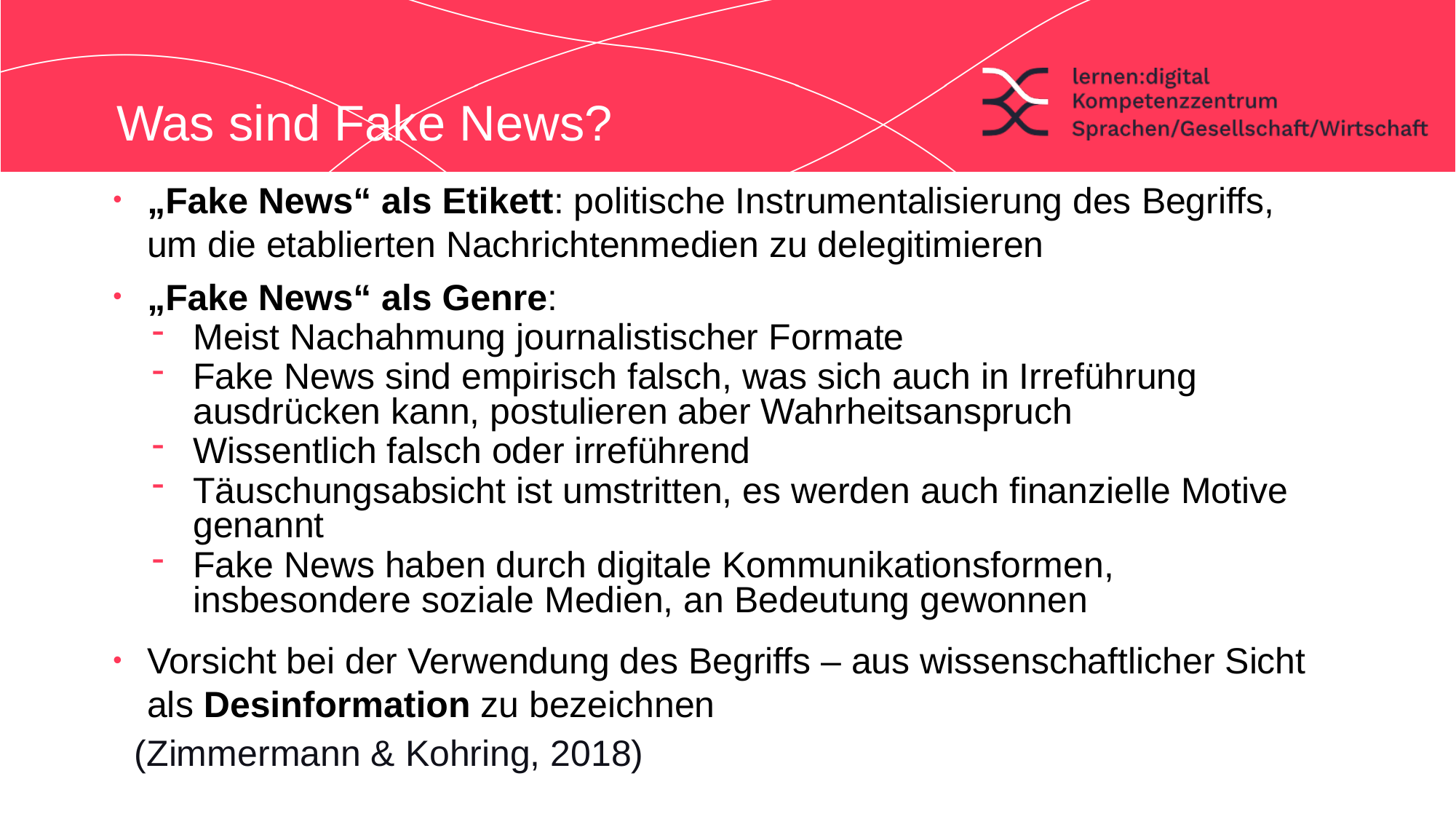

# Was sind Fake News?
„Fake News“ als Etikett: politische Instrumentalisierung des Begriffs, um die etablierten Nachrichtenmedien zu delegitimieren
„Fake News“ als Genre:
Meist Nachahmung journalistischer Formate
Fake News sind empirisch falsch, was sich auch in Irreführung ausdrücken kann, postulieren aber Wahrheitsanspruch
Wissentlich falsch oder irreführend
Täuschungsabsicht ist umstritten, es werden auch finanzielle Motive genannt
Fake News haben durch digitale Kommunikationsformen, insbesondere soziale Medien, an Bedeutung gewonnen
Vorsicht bei der Verwendung des Begriffs – aus wissenschaftlicher Sicht als Desinformation zu bezeichnen
(Zimmermann & Kohring, 2018)